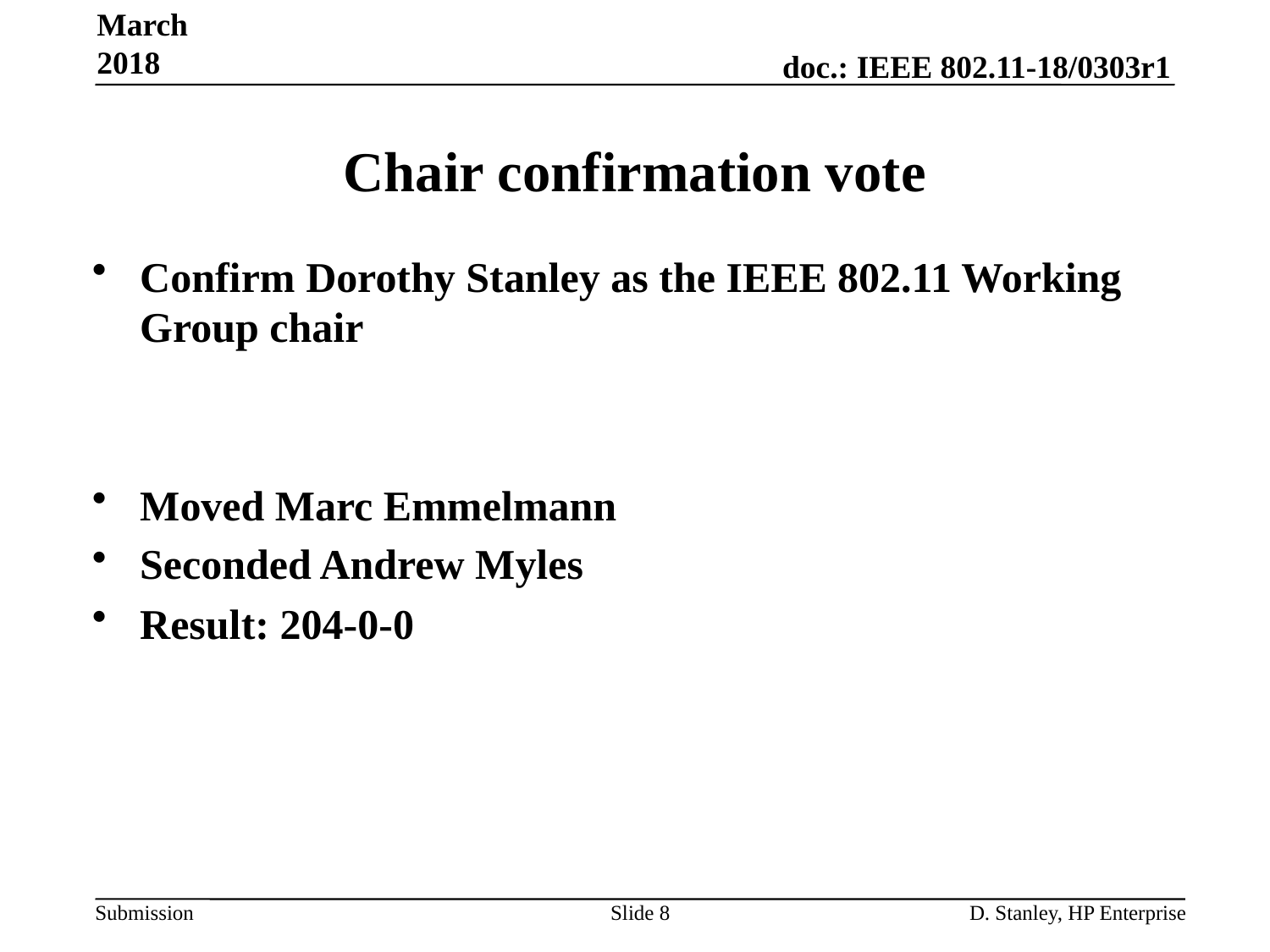

March 2018
# Chair confirmation vote

Confirm Dorothy Stanley as the IEEE 802.11 Working Group chair

Moved Marc Emmelmann
Seconded Andrew Myles
Result: 204-0-0

Slide 8
D. Stanley, HP Enterprise